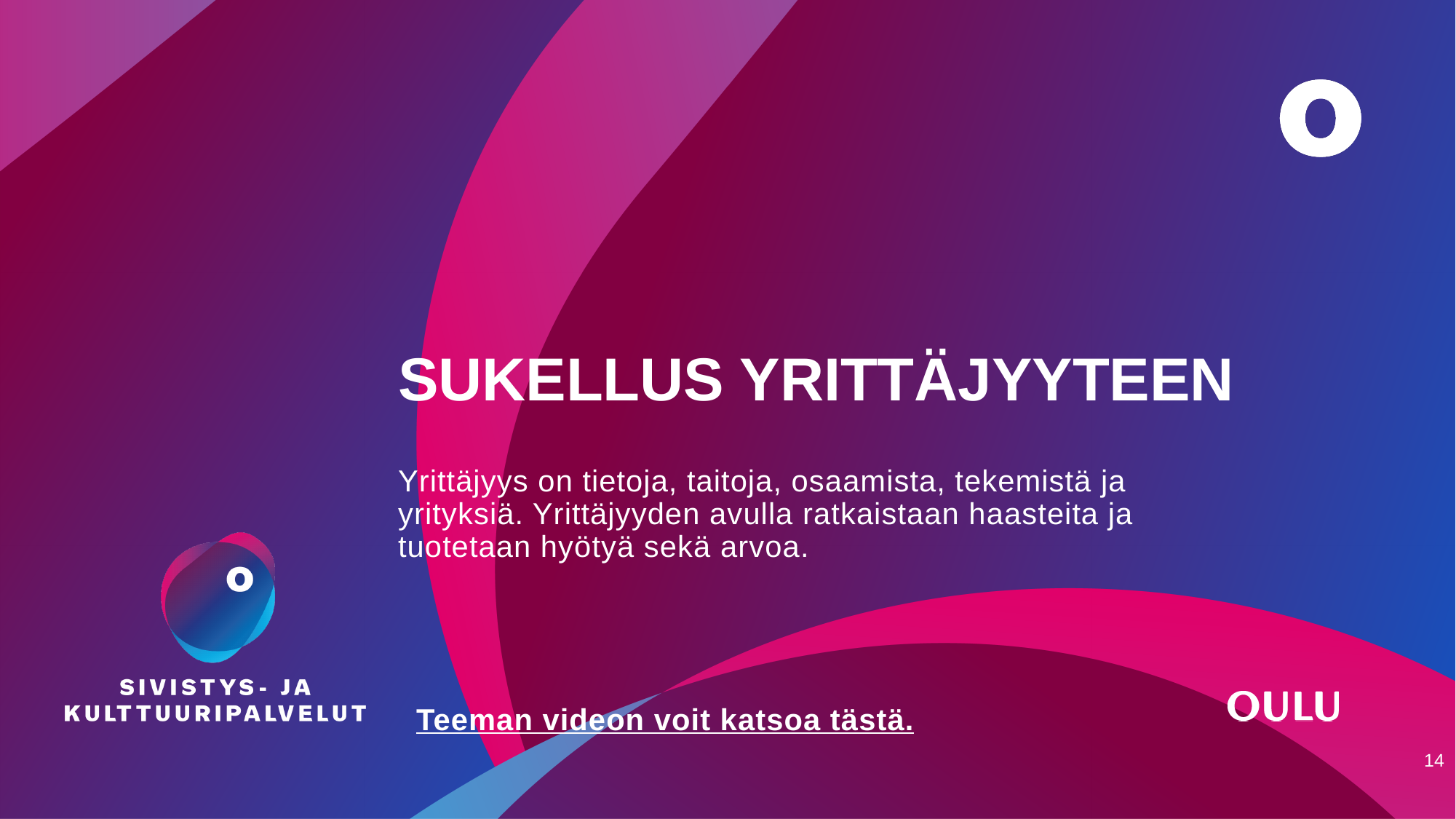

# SUKELLUS YRITTÄJYYTEEN
Yrittäjyys on tietoja, taitoja, osaamista, tekemistä ja yrityksiä. Yrittäjyyden avulla ratkaistaan haasteita ja tuotetaan hyötyä sekä arvoa.

Teeman videon voit katsoa tästä.
14